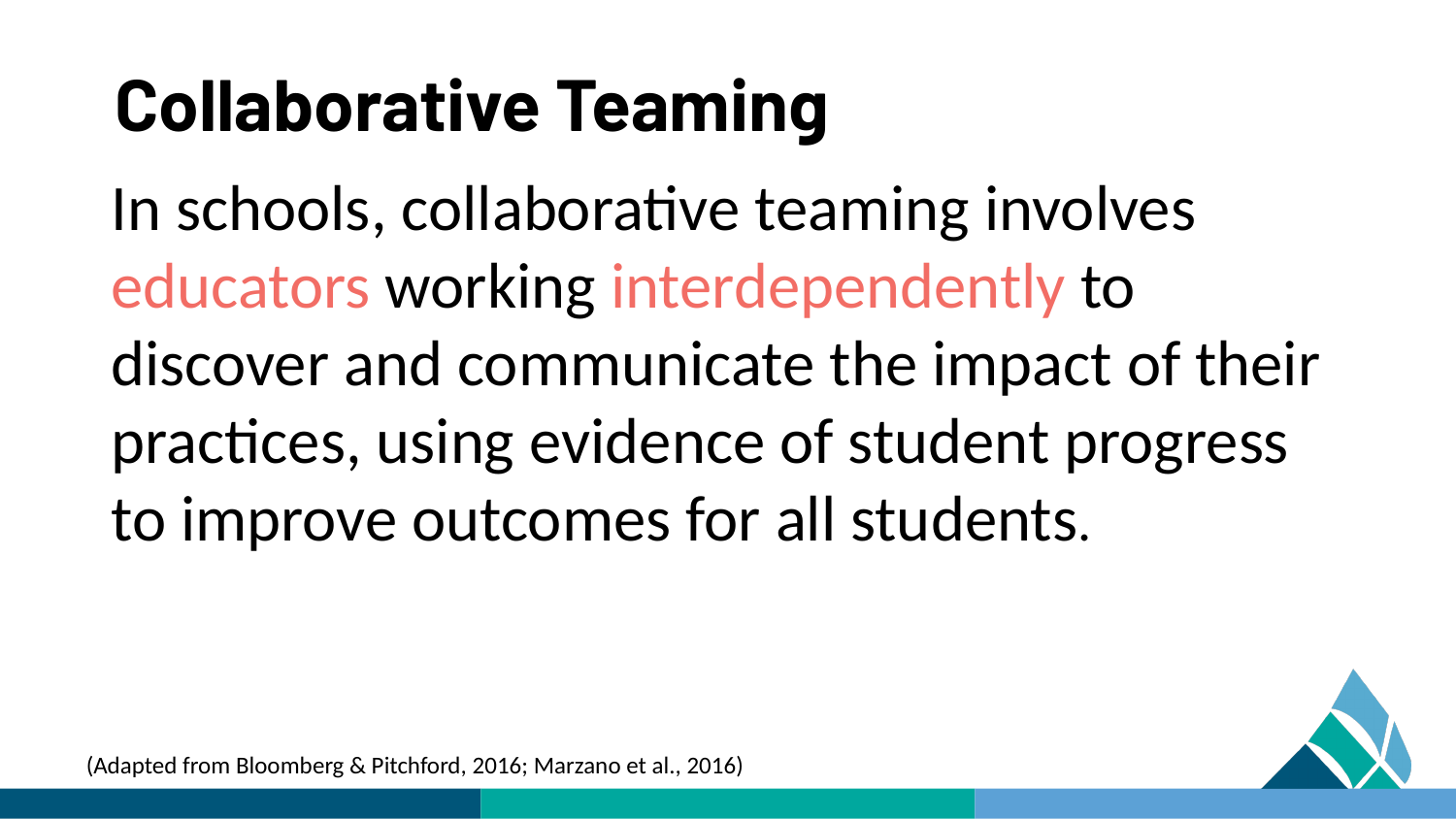

# Collaborative Teaming
In schools, collaborative teaming involves educators working interdependently to discover and communicate the impact of their practices, using evidence of student progress to improve outcomes for all students.

(Adapted from Bloomberg & Pitchford, 2016; Marzano et al., 2016)